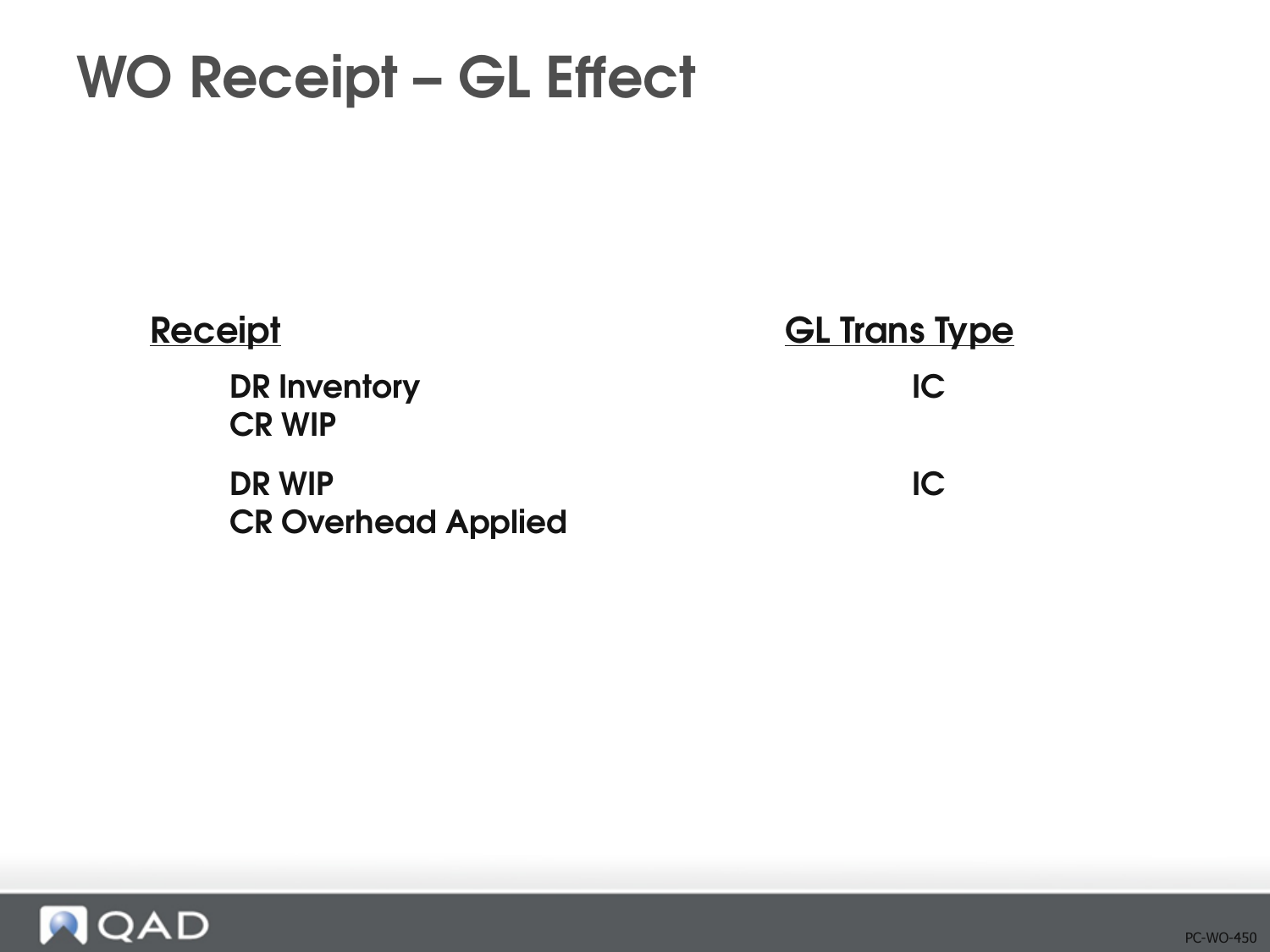

# WO Receipt – GL Effect
Receipt				GL Trans Type
		DR Inventory				IC
		CR WIP
		DR WIP					IC
		CR Overhead Applied
PC-WO-450